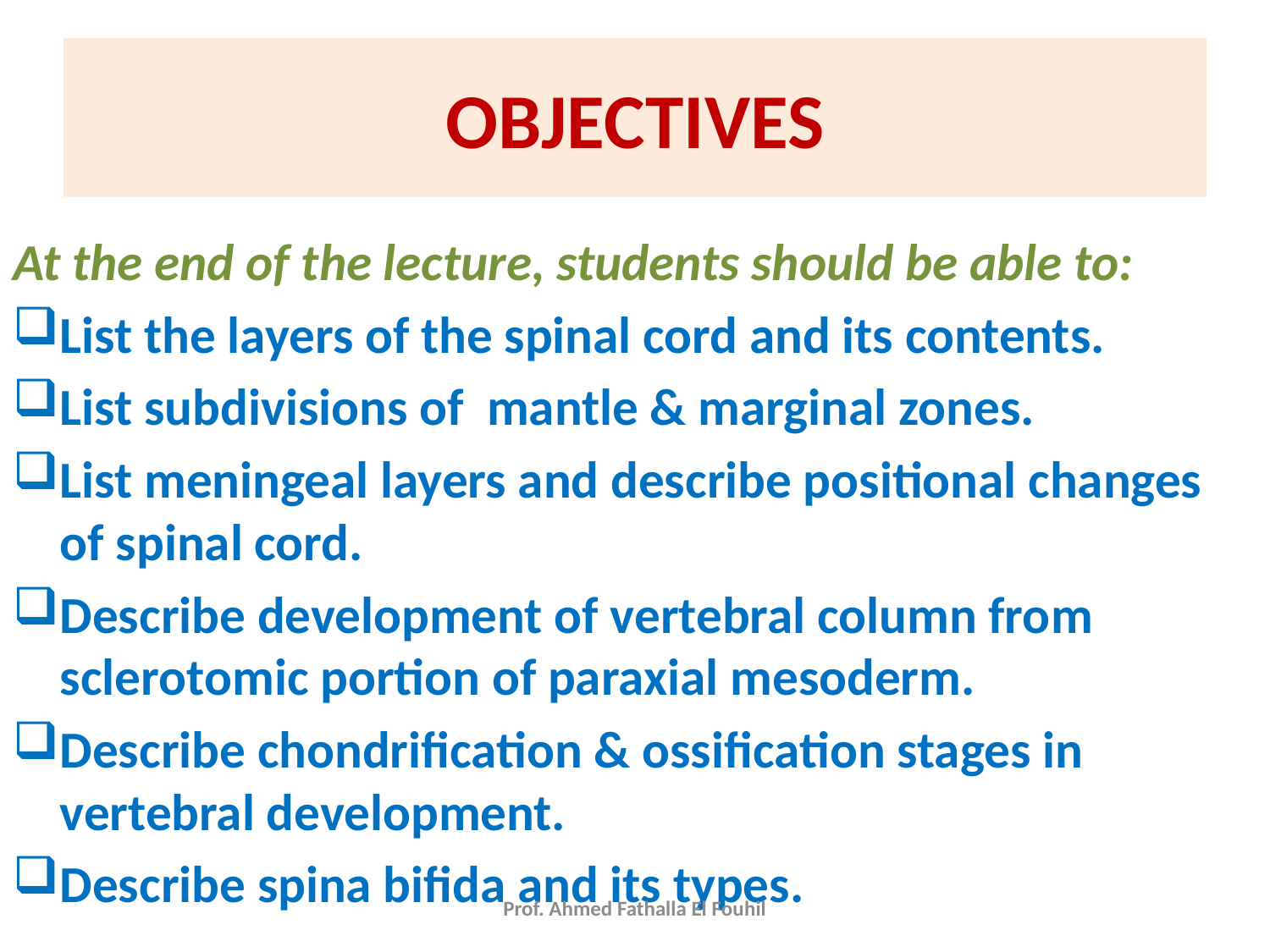

# OBJECTIVES
At the end of the lecture, students should be able to:
List the layers of the spinal cord and its contents.
List subdivisions of  mantle & marginal zones.
List meningeal layers and describe positional changes of spinal cord.
Describe development of vertebral column from sclerotomic portion of paraxial mesoderm.
Describe chondrification & ossification stages in vertebral development.
Describe spina bifida and its types.

Prof. Ahmed Fathalla El Fouhil